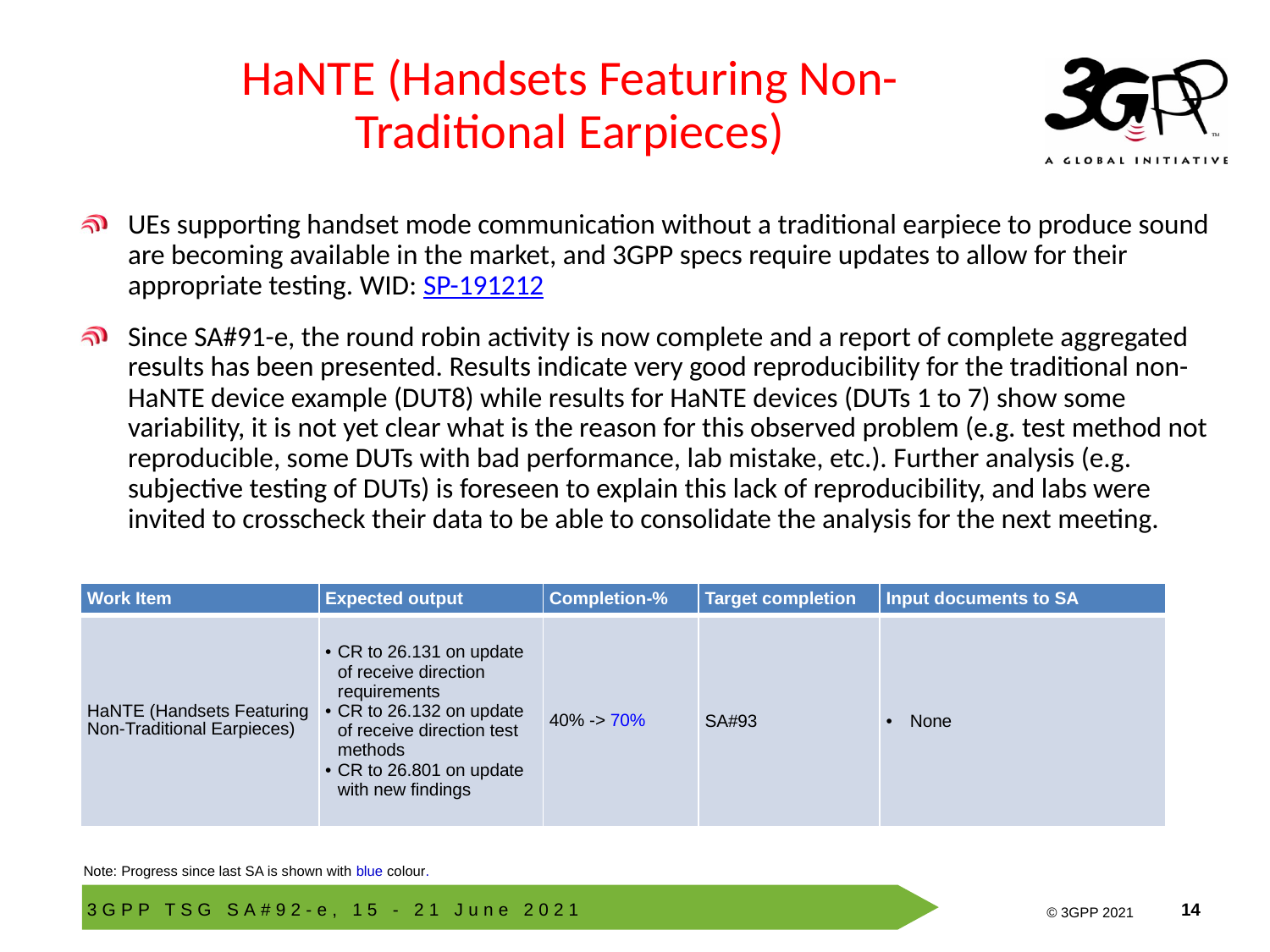

# HaNTE (Handsets Featuring Non-Traditional Earpieces)
UEs supporting handset mode communication without a traditional earpiece to produce sound are becoming available in the market, and 3GPP specs require updates to allow for their appropriate testing. WID: SP-191212
Since SA#91-e, the round robin activity is now complete and a report of complete aggregated results has been presented. Results indicate very good reproducibility for the traditional non-HaNTE device example (DUT8) while results for HaNTE devices (DUTs 1 to 7) show some variability, it is not yet clear what is the reason for this observed problem (e.g. test method not reproducible, some DUTs with bad performance, lab mistake, etc.). Further analysis (e.g. subjective testing of DUTs) is foreseen to explain this lack of reproducibility, and labs were invited to crosscheck their data to be able to consolidate the analysis for the next meeting.
| Work Item | Expected output | Completion-% | Target completion | Input documents to SA |
| --- | --- | --- | --- | --- |
| HaNTE (Handsets Featuring Non-Traditional Earpieces) | CR to 26.131 on update of receive direction requirements CR to 26.132 on update of receive direction test methods CR to 26.801 on update with new findings | 40% -> 70% | SA#93 | None |
Note: Progress since last SA is shown with blue colour.